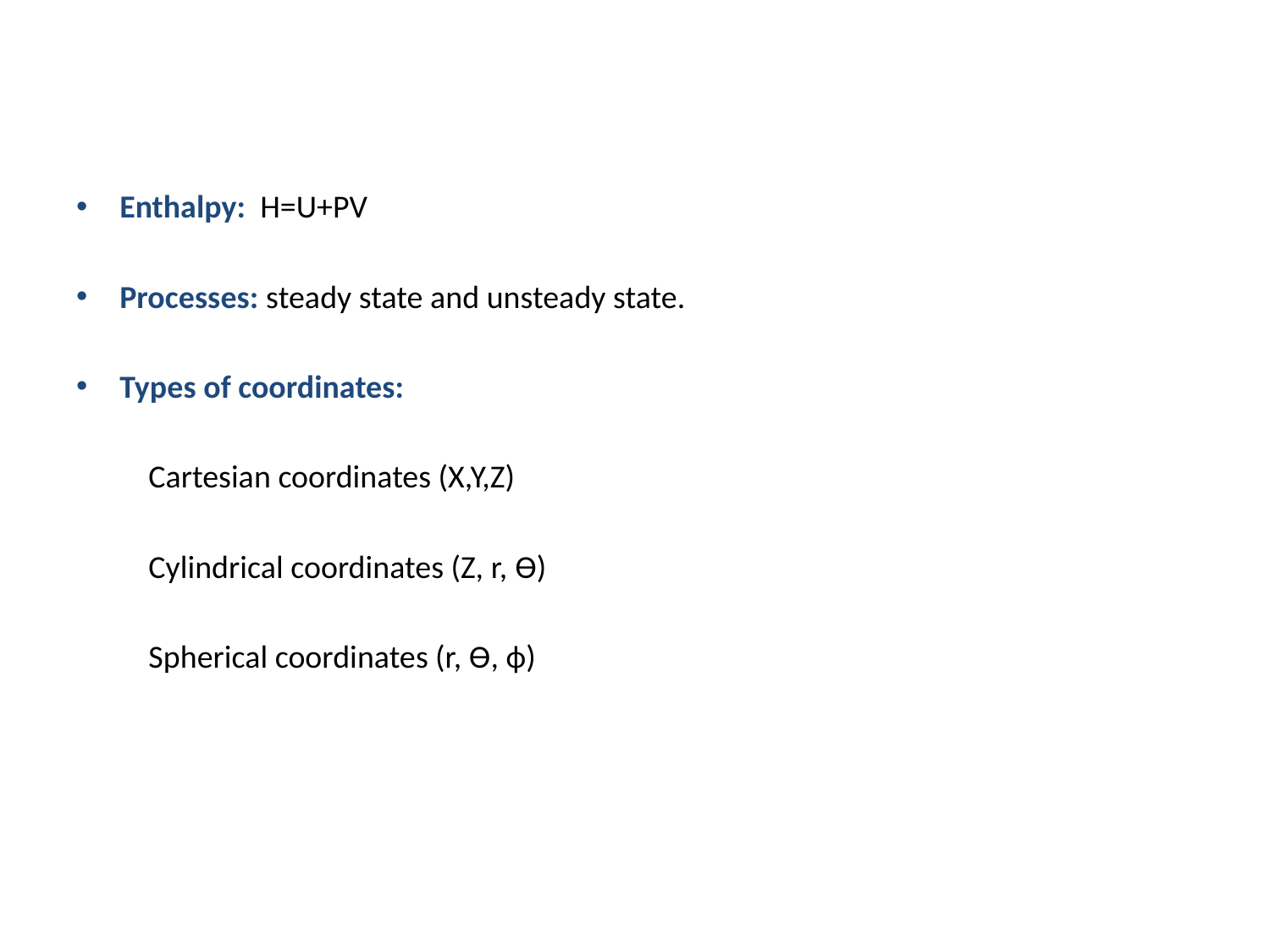

Enthalpy:  H=U+PV

Processes: steady state and unsteady state.

Types of coordinates:

	Cartesian coordinates (X,Y,Z)

	Cylindrical coordinates (Z, r, Ѳ)

	Spherical coordinates (r, Ѳ, ф)